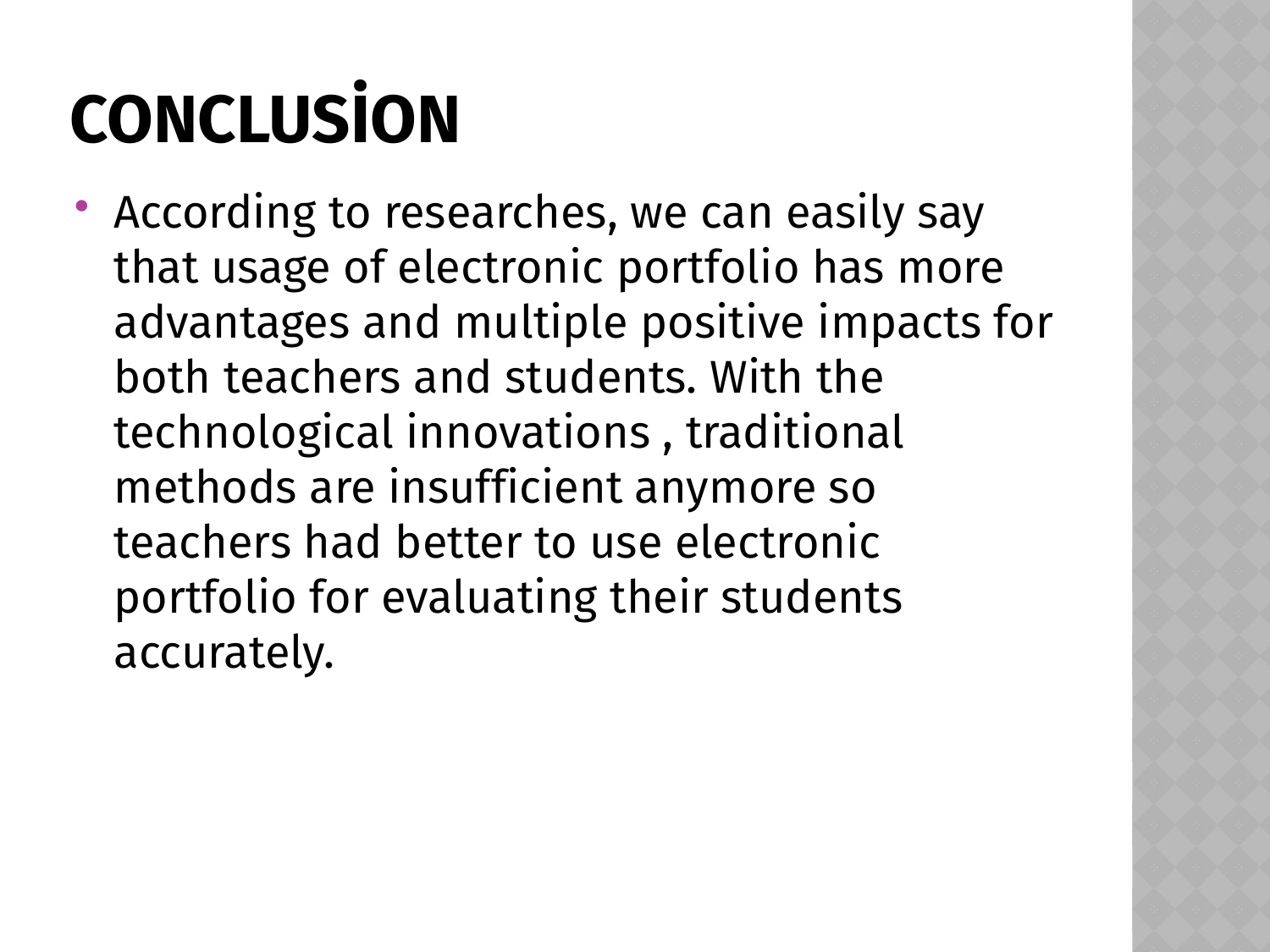

# Conclusion
According to researches, we can easily say that usage of electronic portfolio has more advantages and multiple positive impacts for both teachers and students. With the technological innovations , traditional methods are insufficient anymore so teachers had better to use electronic portfolio for evaluating their students accurately.